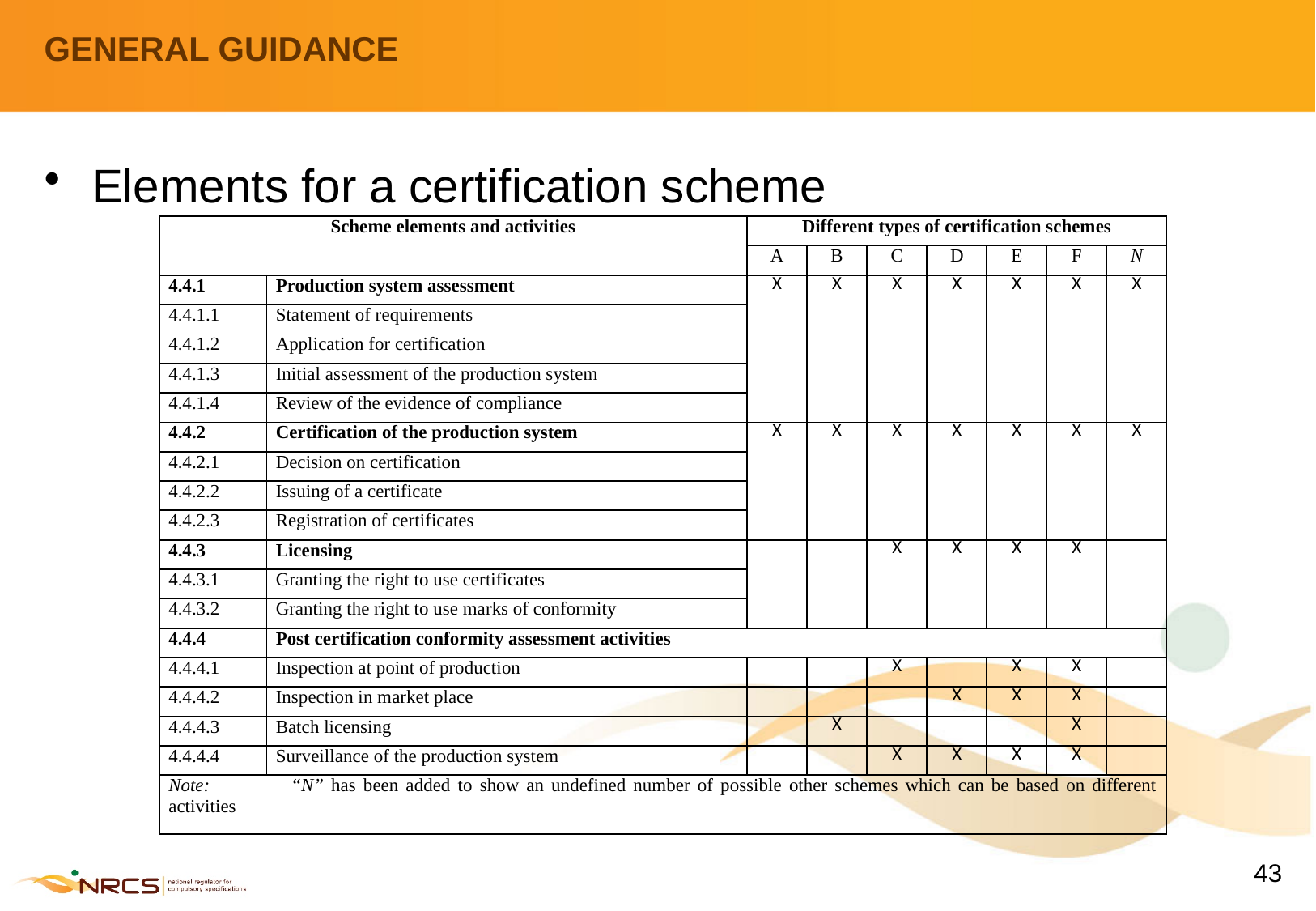

# GENERAL GUIDANCE
Elements for a certification scheme

| Scheme elements and activities |  | Different types of certification schemes |  |  |  |  |  |  |
| --- | --- | --- | --- | --- | --- | --- | --- | --- |
|  |  | A | B | C | D | E | F | N |
| 4.4.1 | Production system assessment | X | X | X | X | X | X | X |
| 4.4.1.1 | Statement of requirements |  |  |  |  |  |  |  |
| 4.4.1.2 | Application for certification |  |  |  |  |  |  |  |
| 4.4.1.3 | Initial assessment of the production system |  |  |  |  |  |  |  |
| 4.4.1.4 | Review of the evidence of compliance |  |  |  |  |  |  |  |
| 4.4.2 | Certification of the production system | X | X | X | X | X | X | X |
| 4.4.2.1 | Decision on certification |  |  |  |  |  |  |  |
| 4.4.2.2 | Issuing of a certificate |  |  |  |  |  |  |  |
| 4.4.2.3 | Registration of certificates |  |  |  |  |  |  |  |
| 4.4.3 | Licensing |  |  | X | X | X | X |  |
| 4.4.3.1 | Granting the right to use certificates |  |  |  |  |  |  |  |
| 4.4.3.2 | Granting the right to use marks of conformity |  |  |  |  |  |  |  |
| 4.4.4 | Post certification conformity assessment activities |  |  |  |  |  |  |  |
| 4.4.4.1 | Inspection at point of production |  |  | X |  | X | X |  |
| 4.4.4.2 | Inspection in market place |  |  |  | X | X | X |  |
| 4.4.4.3 | Batch licensing |  | X |  |  |  | X |  |
| 4.4.4.4 | Surveillance of the production system |  |  | X | X | X | X |  |
| Note: “N” has been added to show an undefined number of possible other schemes which can be based on different activities |  |  |  |  |  |  |  |  |
43